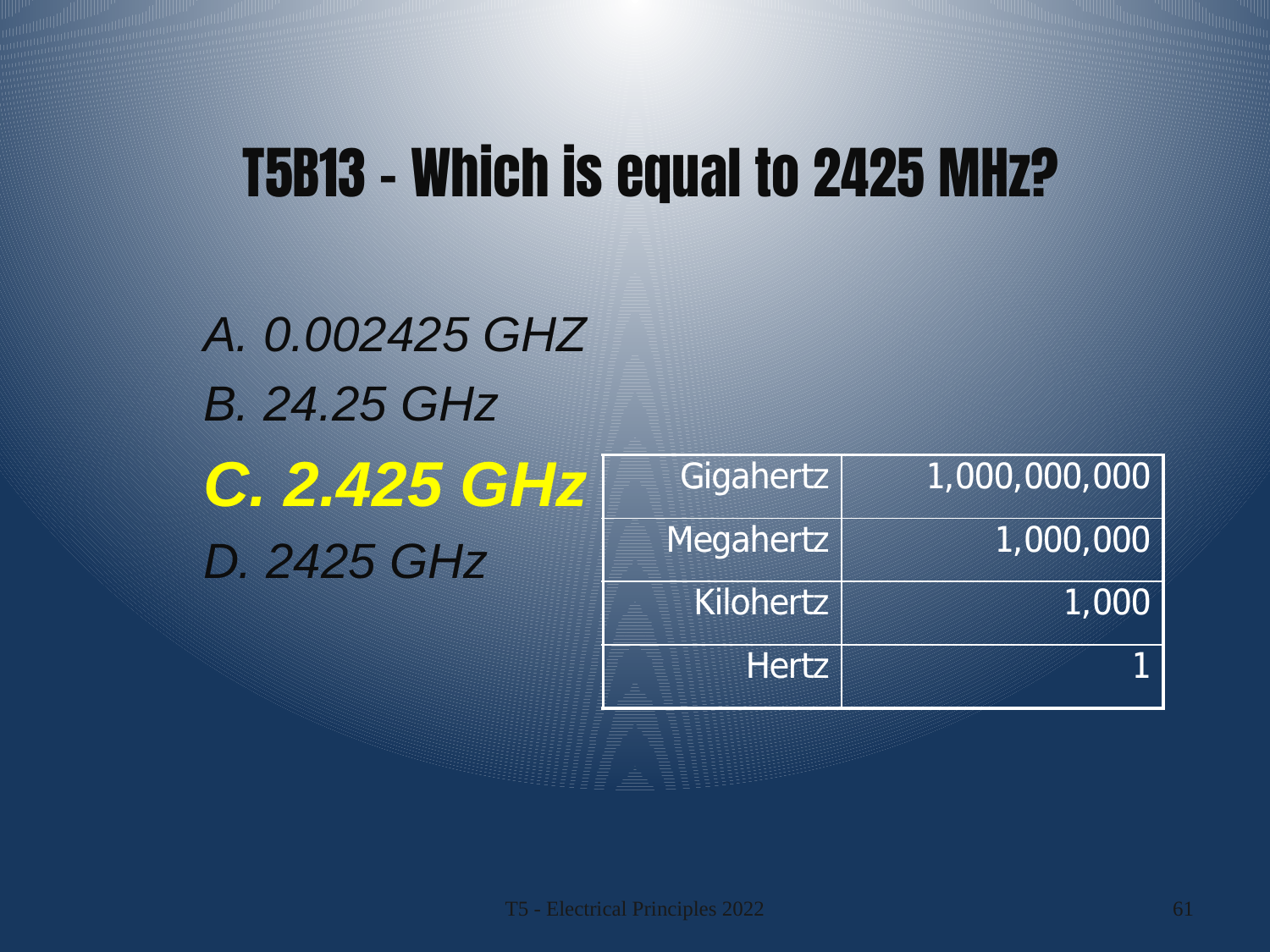

# T5B13 – Which is equal to 2425 MHz?
A. 0.002425 GHZ
B. 24.25 GHz
C. 2.425 GHz
D. 2425 GHz

| Gigahertz | 1,000,000,000 |
| --- | --- |
| Megahertz | 1,000,000 |
| Kilohertz | 1,000 |
| Hertz | 1 |
T5 - Electrical Principles 2022
61